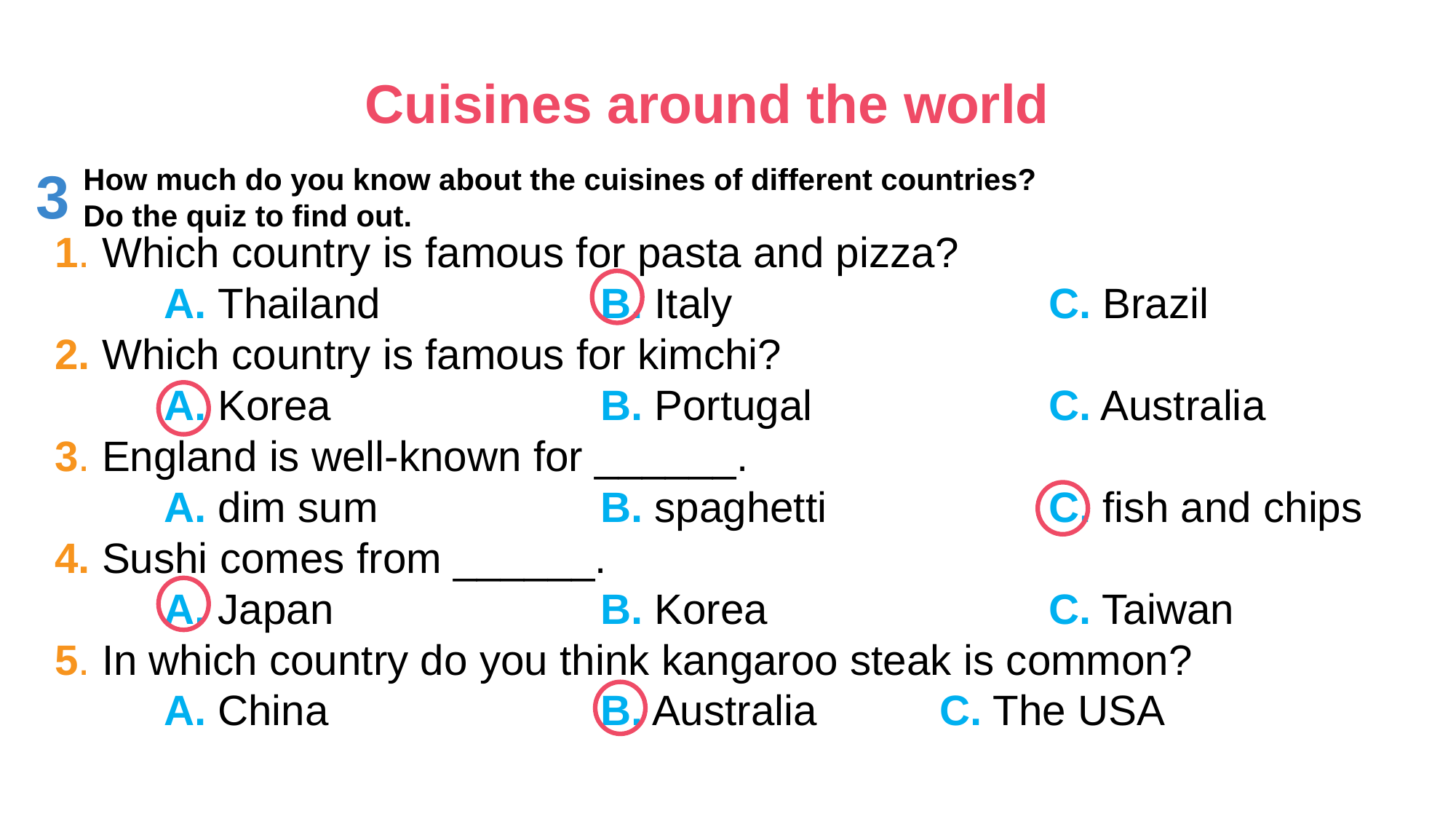

Cuisines around the world
3
How much do you know about the cuisines of different countries?
Do the quiz to find out.
1. Which country is famous for pasta and pizza?
	A. Thailand 		B. Italy 			 C. Brazil
2. Which country is famous for kimchi?
	A. Korea 			B. Portugal 		 C. Australia
3. England is well-known for ______.
	A. dim sum 		B. spaghetti		 C. fish and chips
4. Sushi comes from ______.
	A. Japan 			B. Korea 			 C. Taiwan
5. In which country do you think kangaroo steak is common?
	A. China			B. Australia		 C. The USA